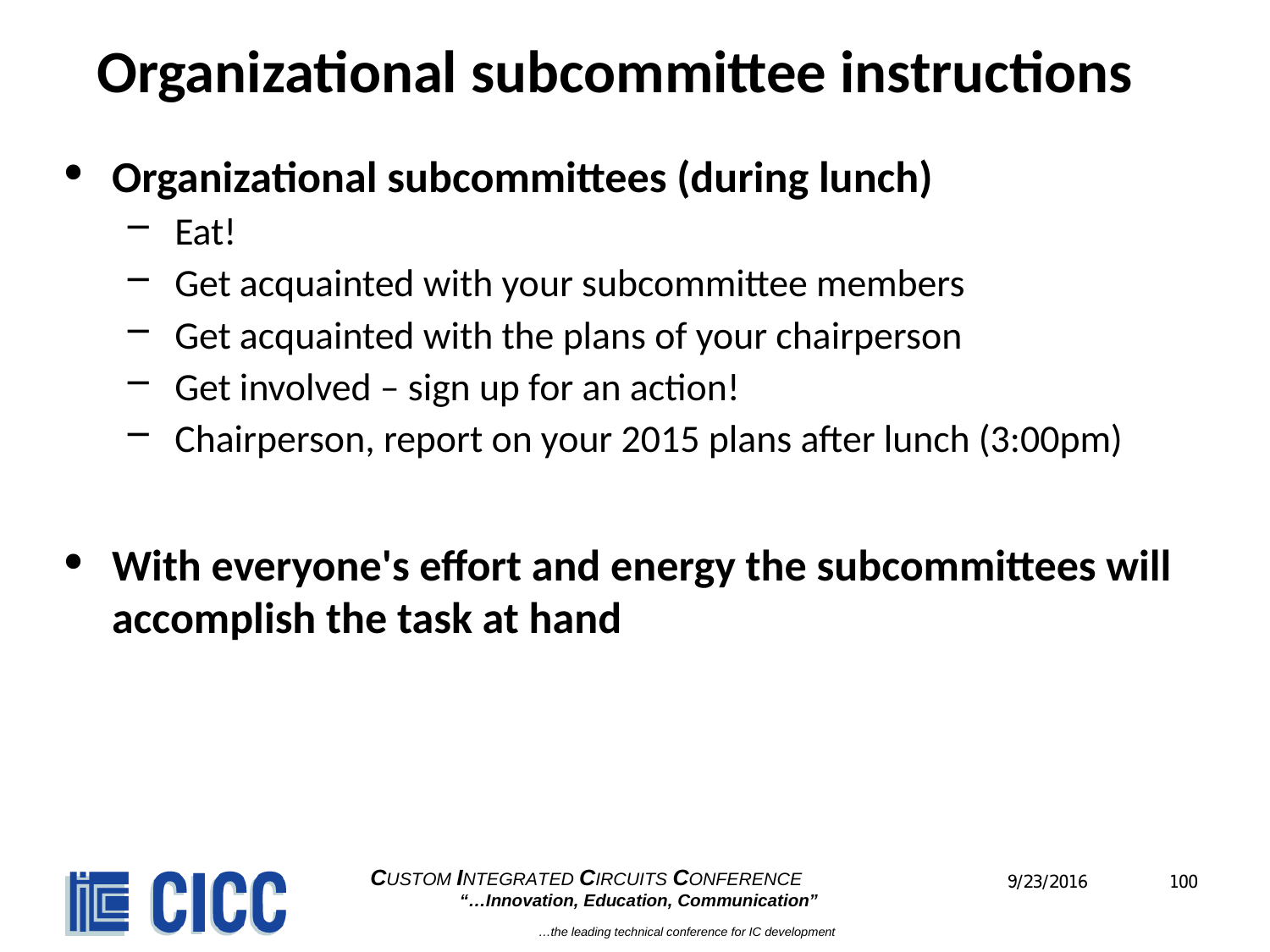

# Organizational subcommittee instructions
Organizational subcommittees (during lunch)
Eat!
Get acquainted with your subcommittee members
Get acquainted with the plans of your chairperson
Get involved – sign up for an action!
Chairperson, report on your 2015 plans after lunch (3:00pm)

With everyone's effort and energy the subcommittees will accomplish the task at hand